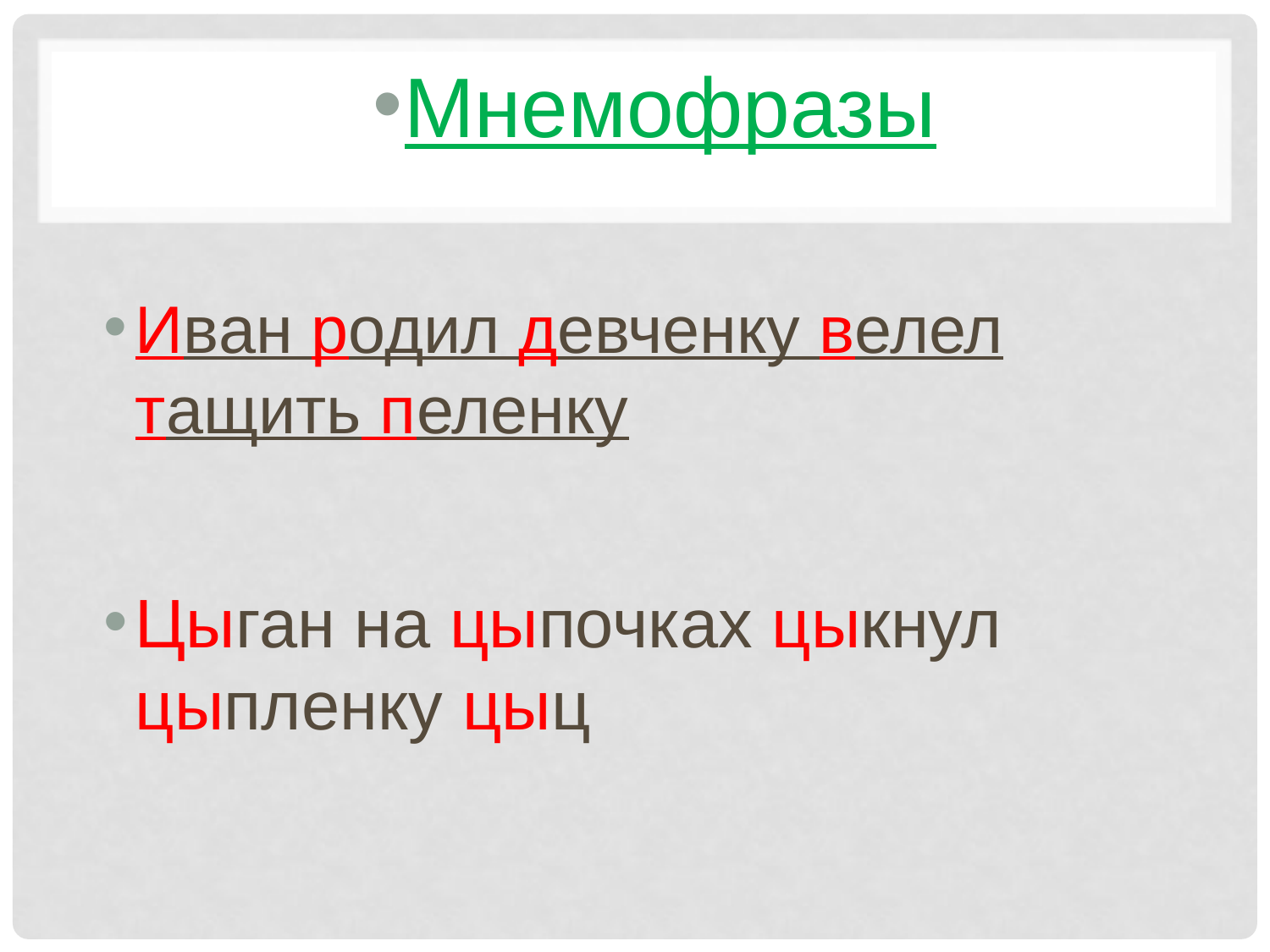

Мнемофразы

Иван родил девченку велел тащить пеленку

Цыган на цыпочках цыкнул цыпленку цыц